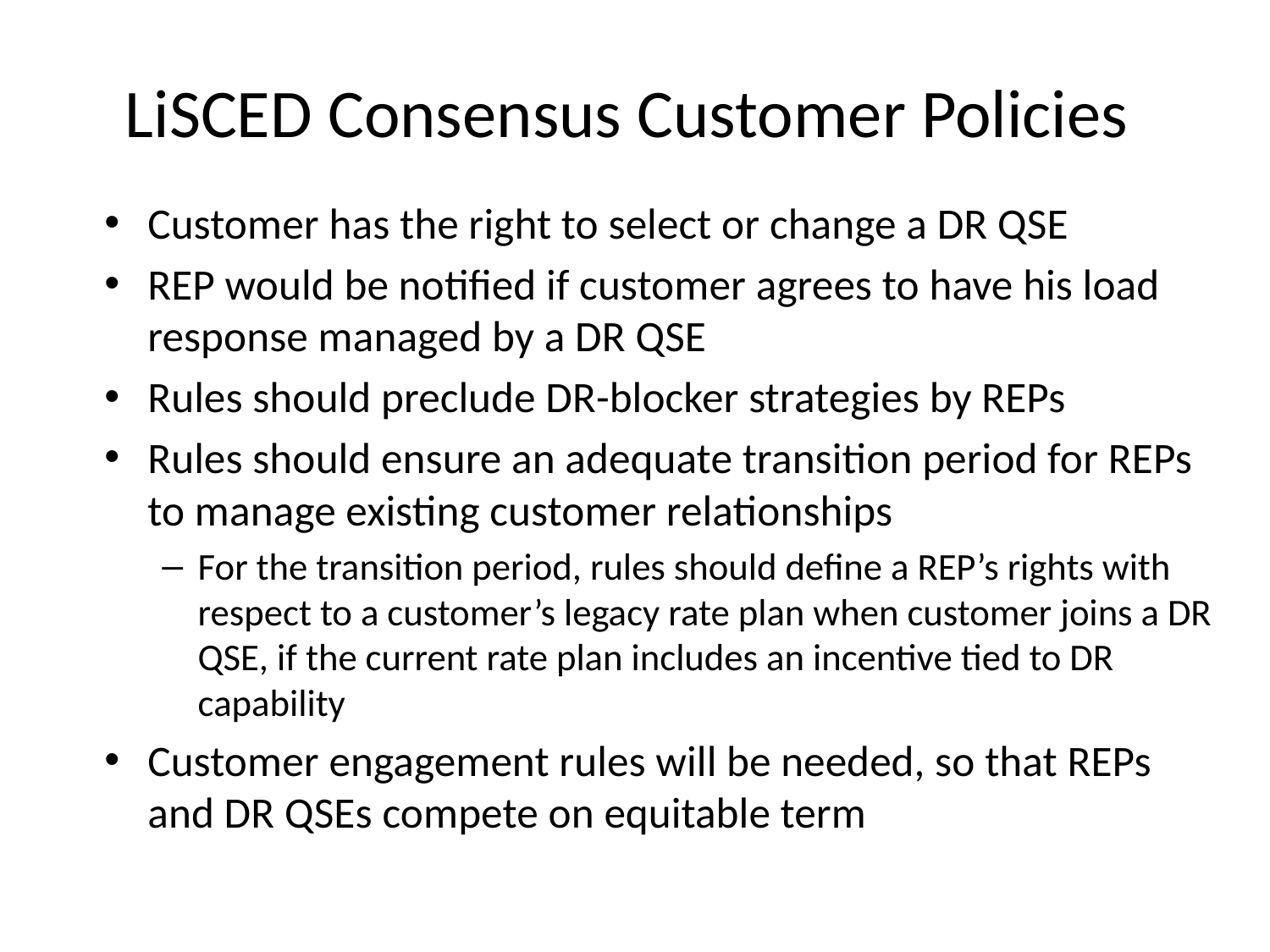

# LiSCED Consensus Customer Policies
Customer has the right to select or change a DR QSE
REP would be notified if customer agrees to have his load response managed by a DR QSE
Rules should preclude DR-blocker strategies by REPs
Rules should ensure an adequate transition period for REPs to manage existing customer relationships
For the transition period, rules should define a REP’s rights with respect to a customer’s legacy rate plan when customer joins a DR QSE, if the current rate plan includes an incentive tied to DR capability
Customer engagement rules will be needed, so that REPs and DR QSEs compete on equitable term